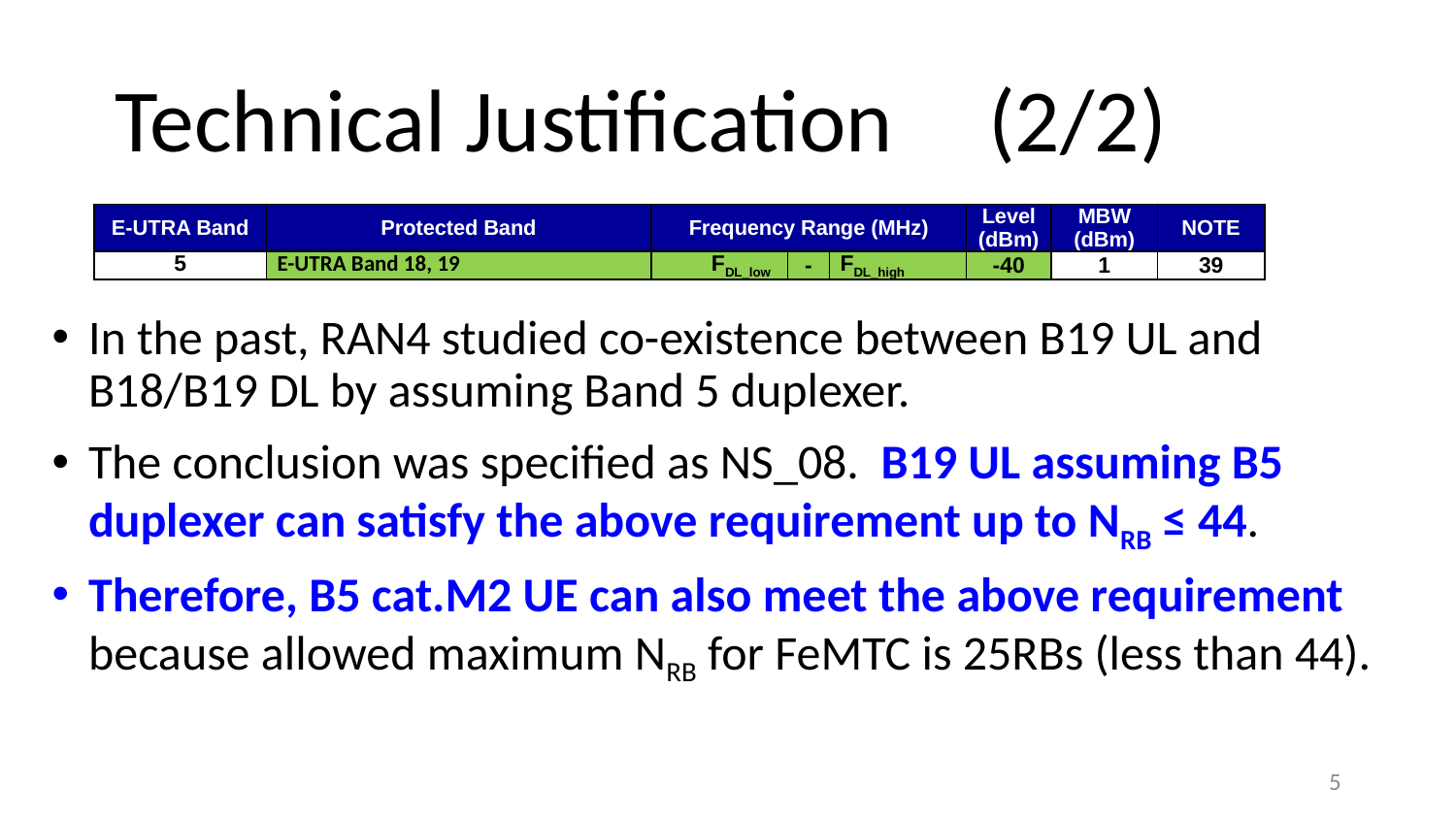

# Technical Justification	(2/2)
| E-UTRA Band | Protected Band | Frequency Range (MHz) |  |  | Level (dBm) | MBW (dBm) | NOTE |
| --- | --- | --- | --- | --- | --- | --- | --- |
| 5 | E-UTRA Band 18, 19 | FDL\_low | - | FDL\_high | -40 | 1 | 39 |
In the past, RAN4 studied co-existence between B19 UL and B18/B19 DL by assuming Band 5 duplexer.
The conclusion was specified as NS_08.  B19 UL assuming B5 duplexer can satisfy the above requirement up to NRB ≤ 44.
Therefore, B5 cat.M2 UE can also meet the above requirement because allowed maximum NRB for FeMTC is 25RBs (less than 44).
5